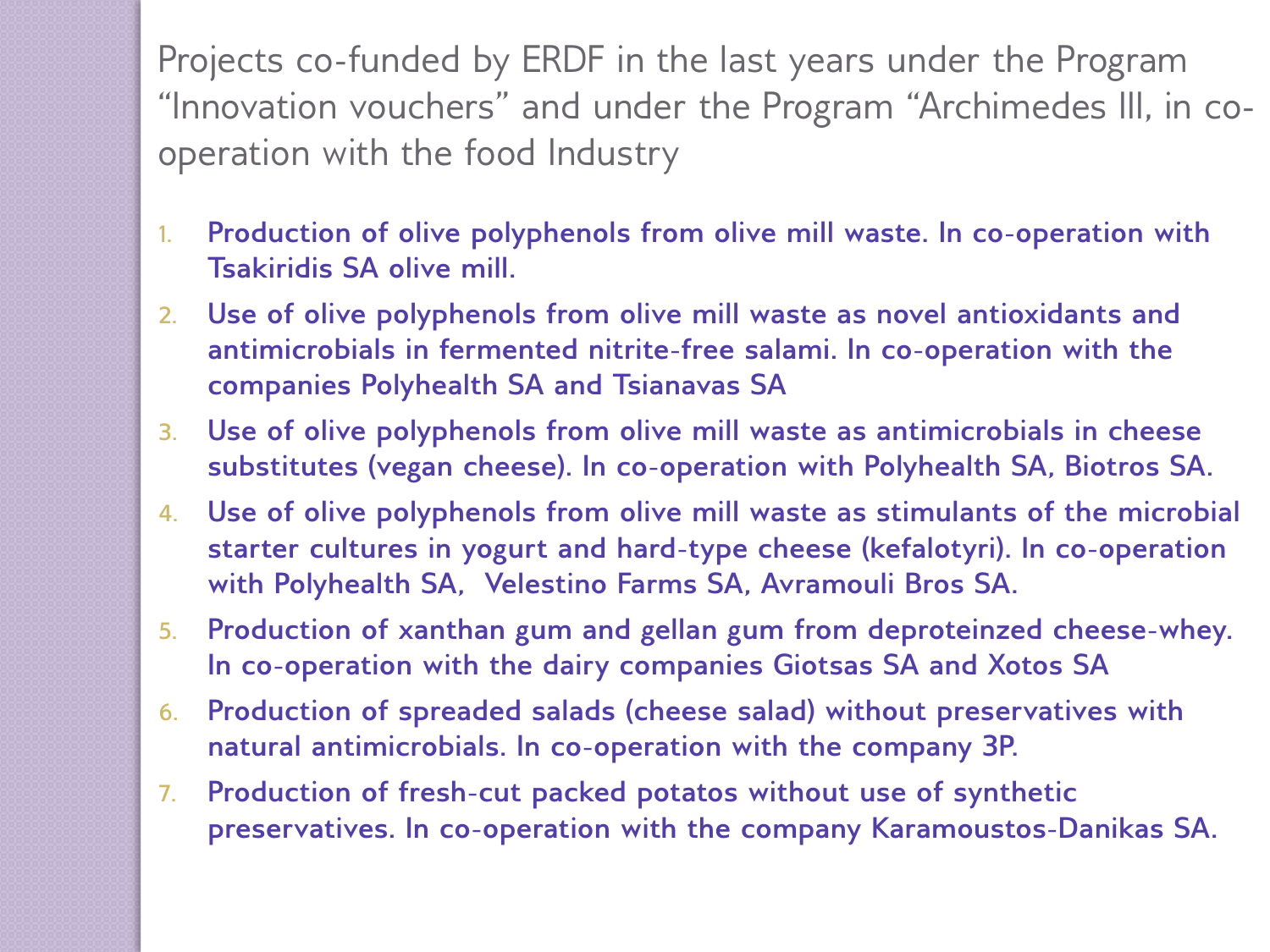

Projects co-funded by ERDF in the last years under the Program “Innovation vouchers” and under the Program “Archimedes III, in co-operation with the food Industry
Production of olive polyphenols from olive mill waste. In co-operation with Tsakiridis SA olive mill.
Use of olive polyphenols from olive mill waste as novel antioxidants and antimicrobials in fermented nitrite-free salami. In co-operation with the companies Polyhealth SA and Tsianavas SA
Use of olive polyphenols from olive mill waste as antimicrobials in cheese substitutes (vegan cheese). In co-operation with Polyhealth SA, Biotros SA.
Use of olive polyphenols from olive mill waste as stimulants of the microbial starter cultures in yogurt and hard-type cheese (kefalotyri). In co-operation with Polyhealth SA,  Velestino Farms SA, Avramouli Bros SA.
Production of xanthan gum and gellan gum from deproteinzed cheese-whey. In co-operation with the dairy companies Giotsas SA and Xotos SA
Production of spreaded salads (cheese salad) without preservatives with natural antimicrobials. In co-operation with the company 3P.
Production of fresh-cut packed potatos without use of synthetic preservatives. In co-operation with the company Karamoustos-Danikas SA.